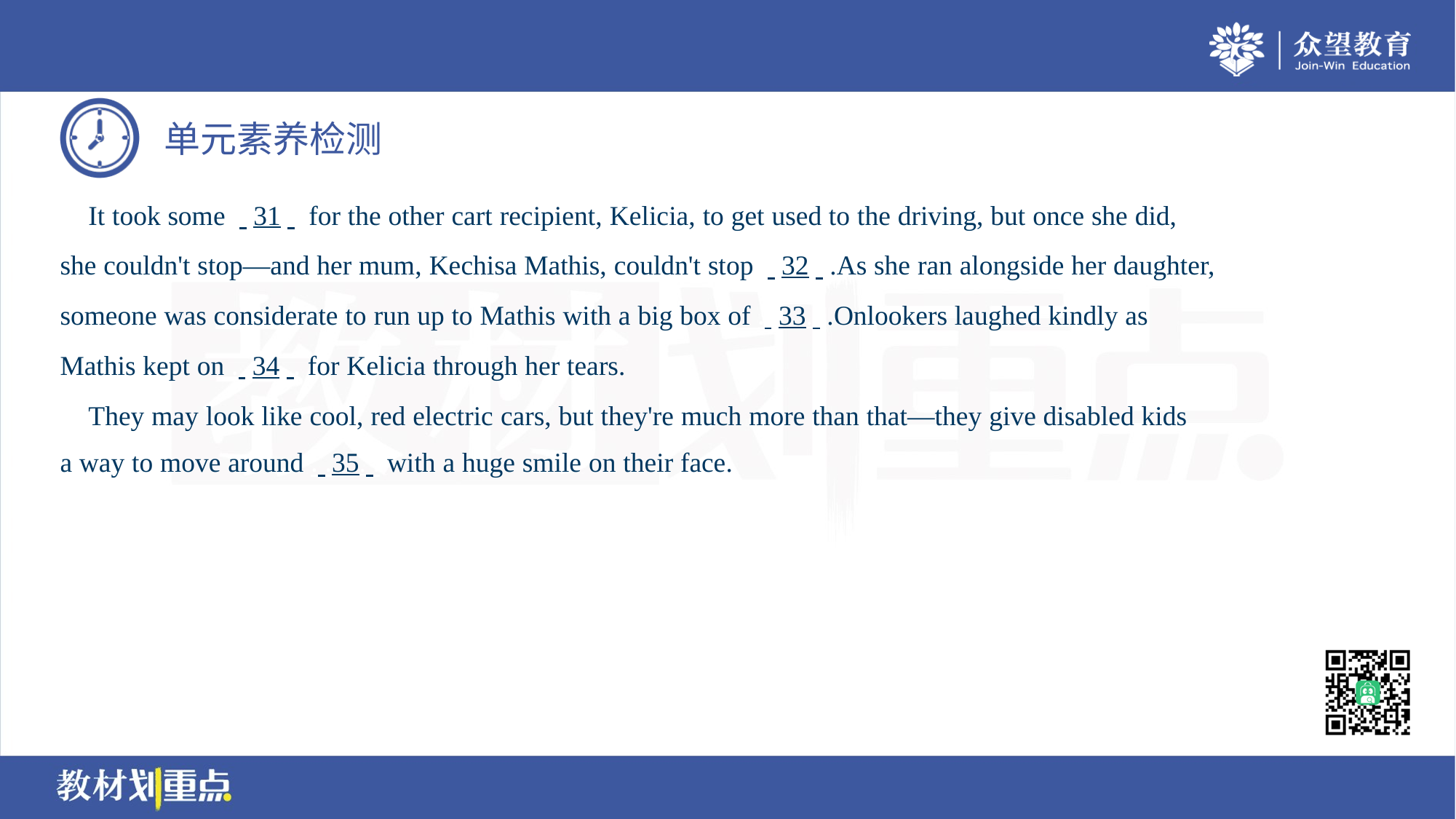

It took some . .31. . for the other cart recipient, Kelicia, to get used to the driving, but once she did,
she couldn't stop—and her mum, Kechisa Mathis, couldn't stop . .32. ..As she ran alongside her daughter,
someone was considerate to run up to Mathis with a big box of . .33. ..Onlookers laughed kindly as
Mathis kept on . .34. . for Kelicia through her tears.
    They may look like cool, red electric cars, but they're much more than that—they give disabled kids
a way to move around . .35. . with a huge smile on their face.